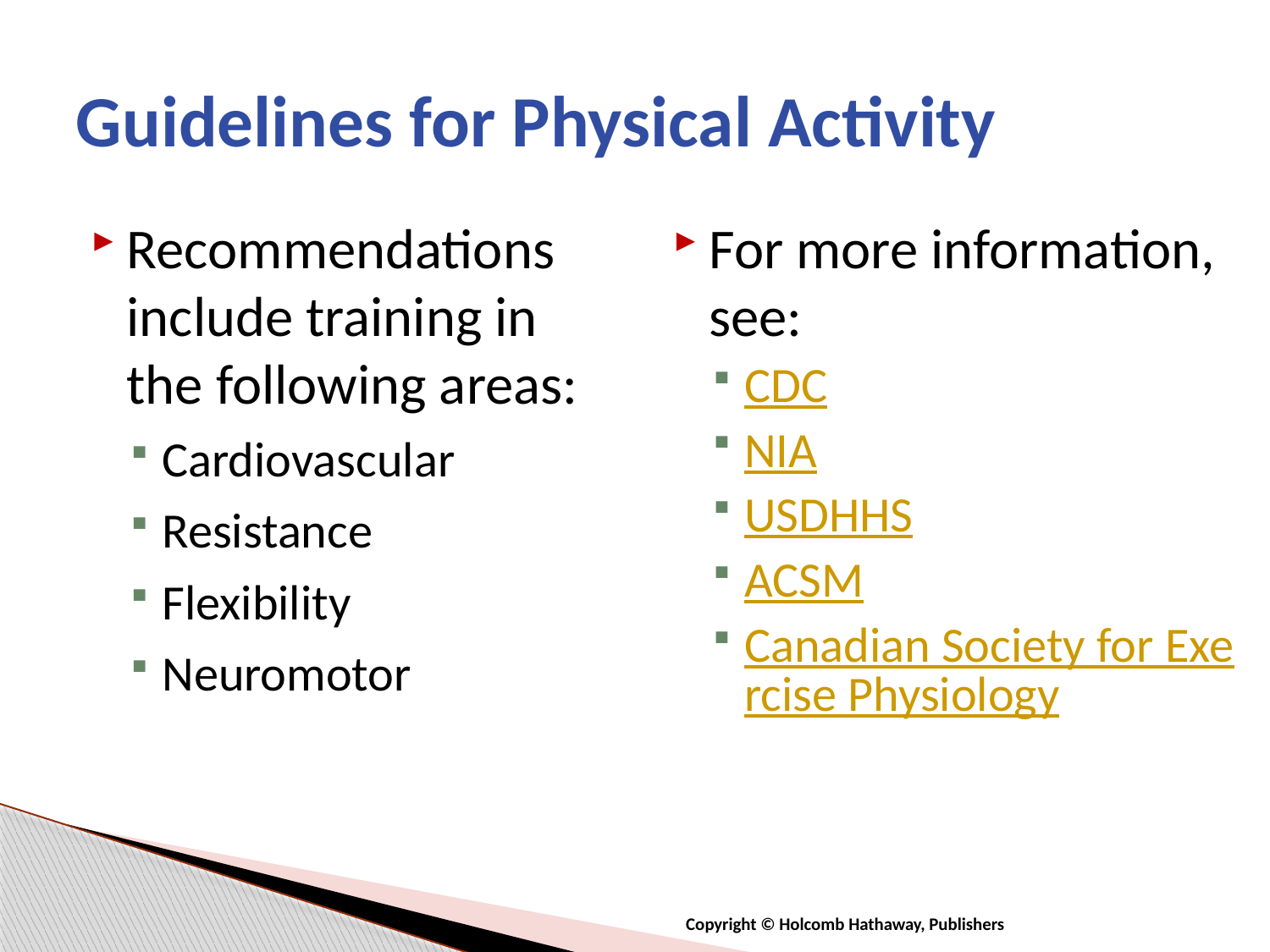

# Guidelines for Physical Activity
Recommendations include training in the following areas:
Cardiovascular
Resistance
Flexibility
Neuromotor

For more information, see:
CDC
NIA
USDHHS
ACSM
Canadian Society for Exercise Physiology
Copyright © Holcomb Hathaway, Publishers